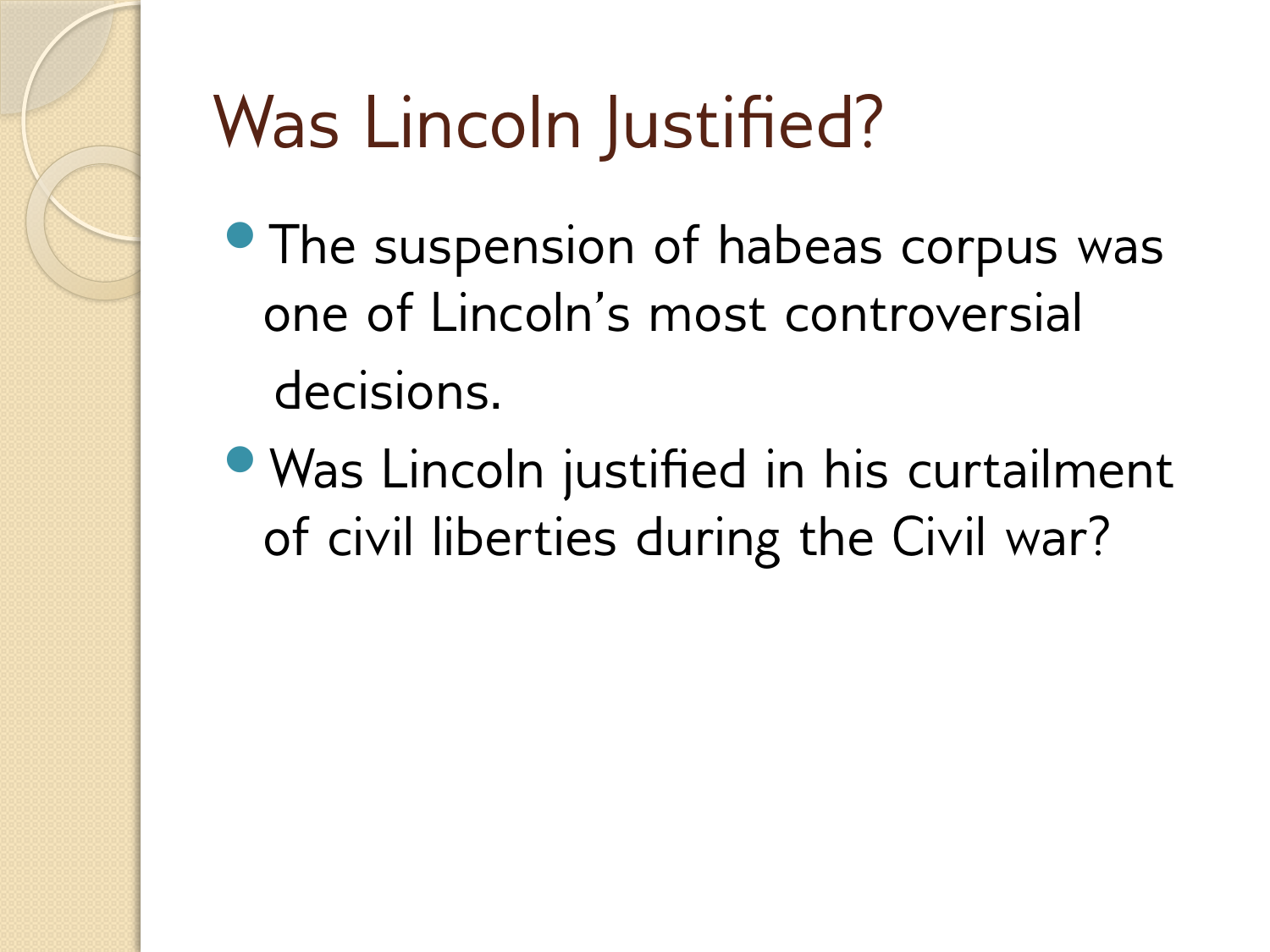

# Was Lincoln Justified?
The suspension of habeas corpus was one of Lincoln’s most controversial
   decisions.
Was Lincoln justified in his curtailment of civil liberties during the Civil war?